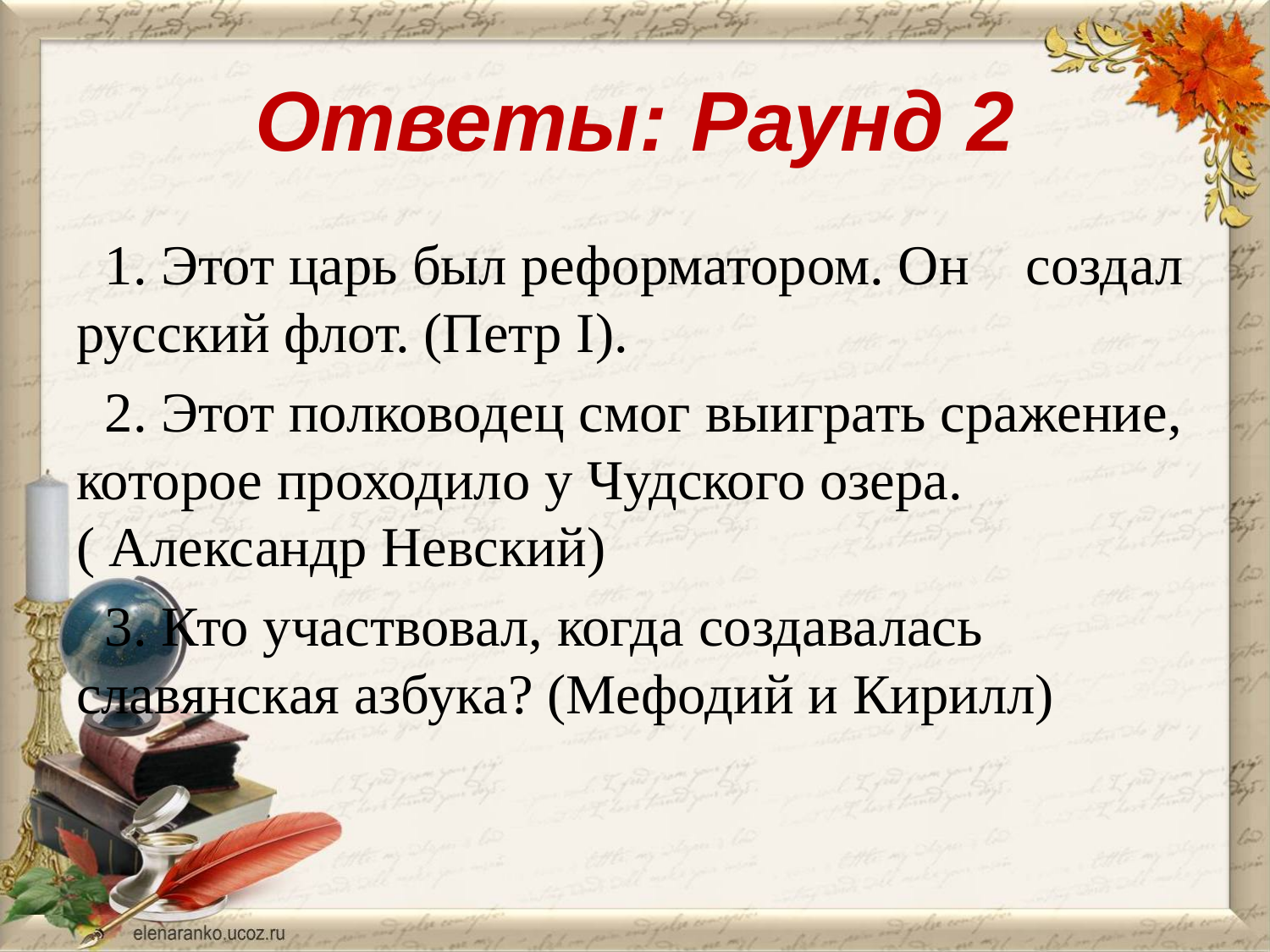

# Ответы: Раунд 2
  1. Этот царь был реформатором. Он    создал русский флот. (Петр I).
  2. Этот полководец смог выиграть сражение, которое проходило у Чудского озера. ( Александр Невский)
  3. Кто участвовал, когда создавалась славянская азбука? (Мефодий и Кирилл)